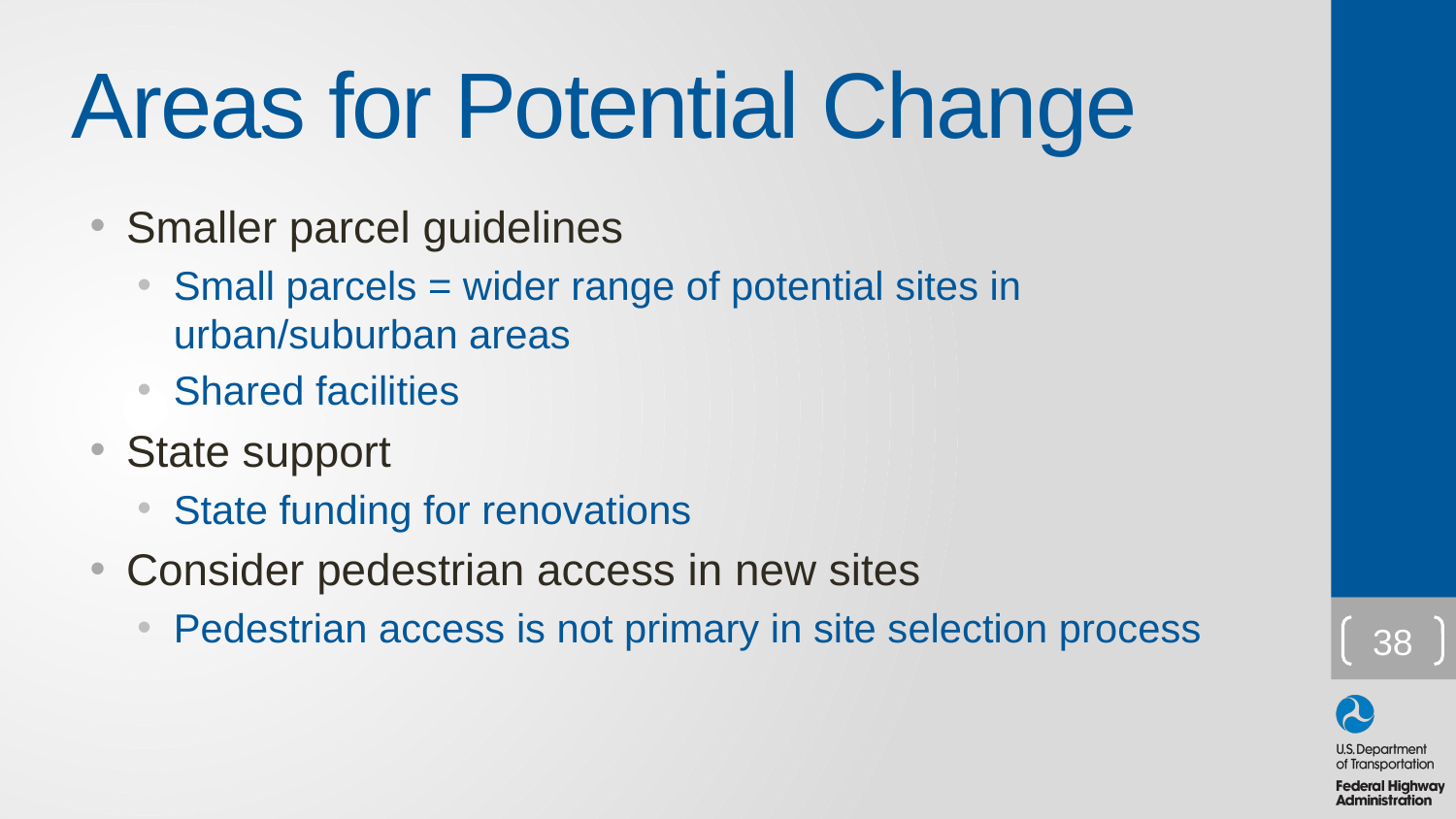

# Areas for Potential Change
Smaller parcel guidelines
Small parcels = wider range of potential sites in urban/suburban areas
Shared facilities
State support
State funding for renovations
Consider pedestrian access in new sites
Pedestrian access is not primary in site selection process
38